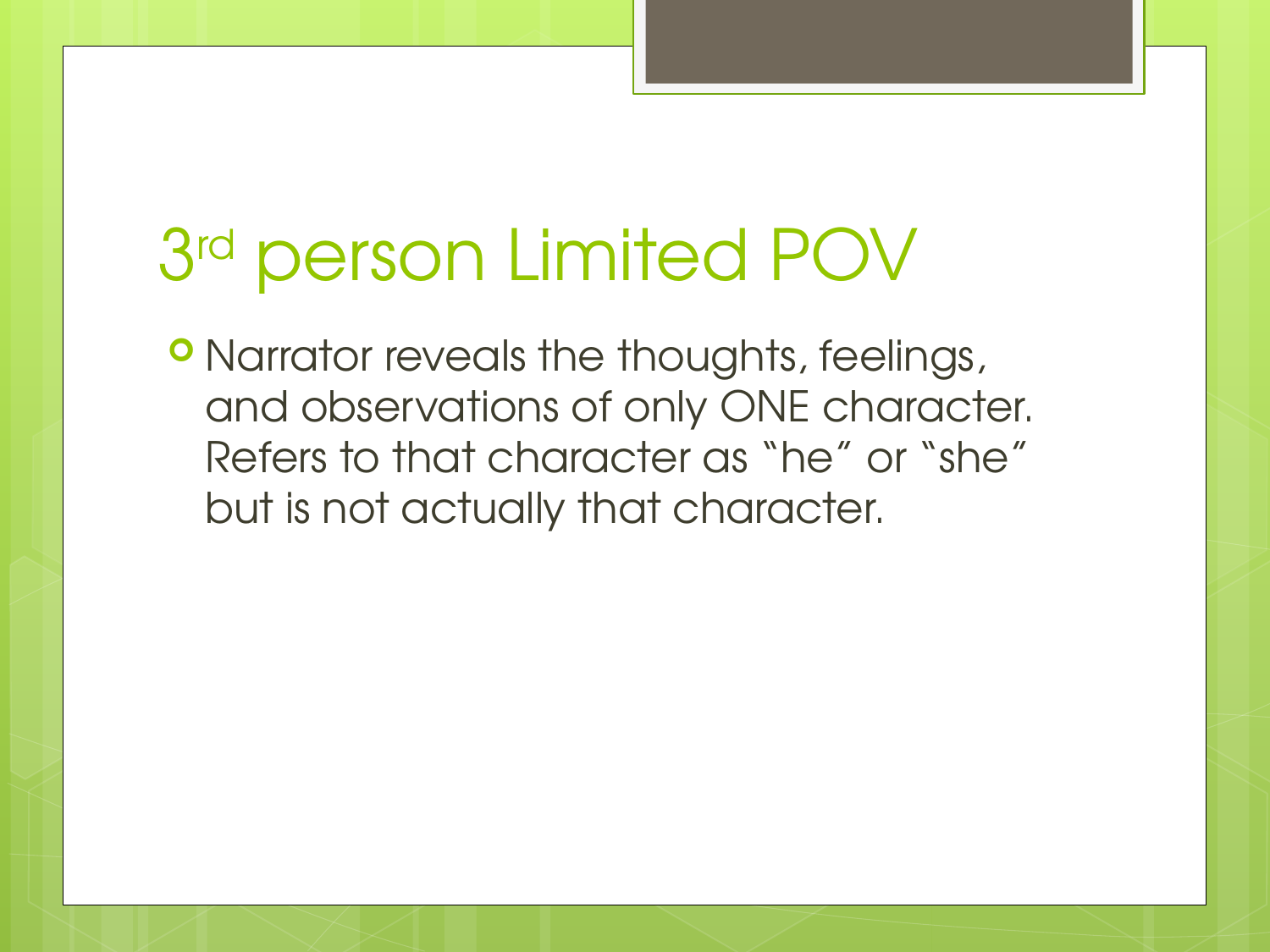

# 3rd person Limited POV
Narrator reveals the thoughts, feelings, and observations of only ONE character. Refers to that character as “he” or “she” but is not actually that character.